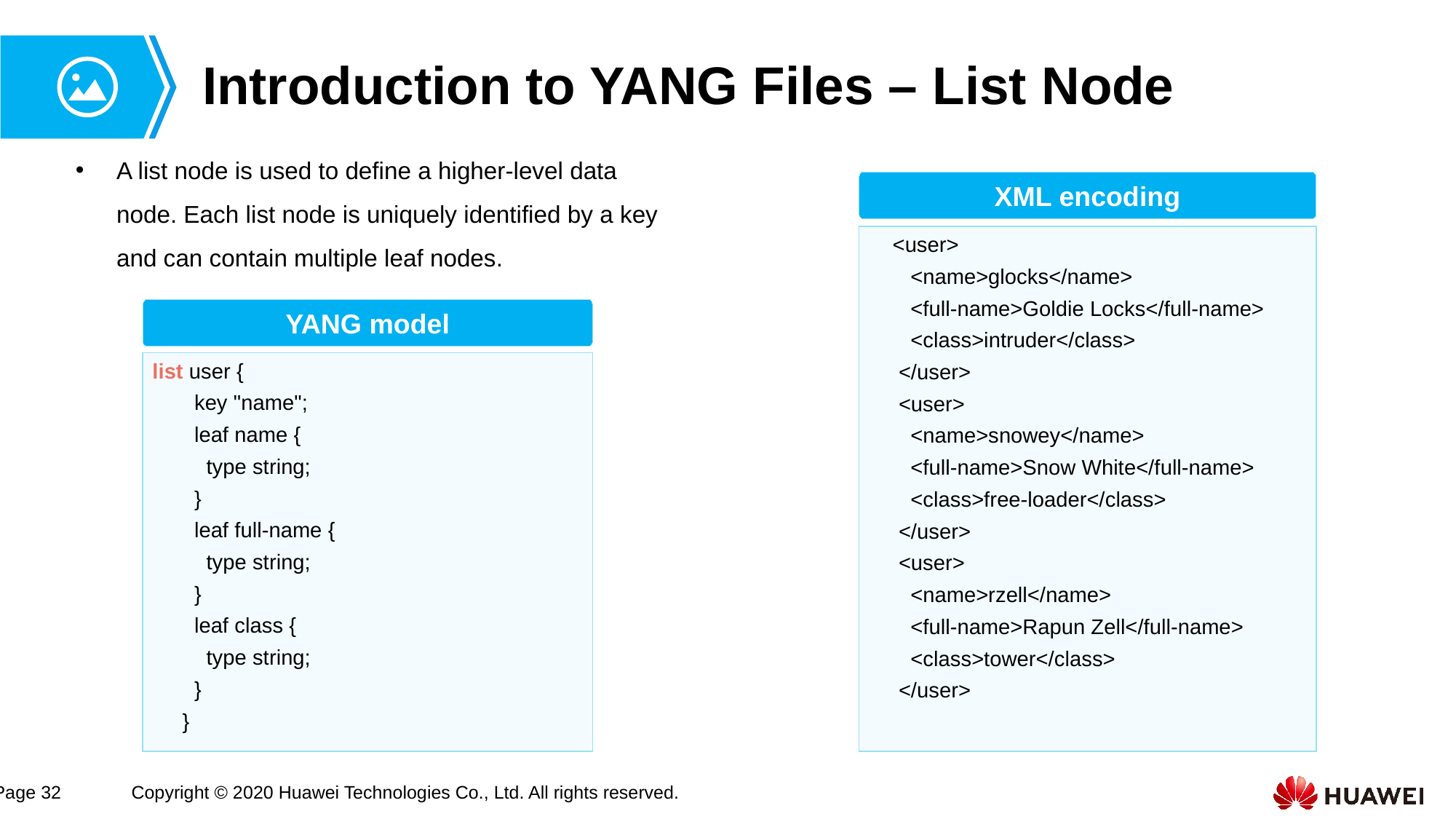

# Introduction to YANG Files – List Node
A list node is used to define a higher-level data node. Each list node is uniquely identified by a key and can contain multiple leaf nodes.
XML encoding

    <user>
       <name>glocks</name>
       <full-name>Goldie Locks</full-name>
       <class>intruder</class>
     </user>
     <user>
       <name>snowey</name>
       <full-name>Snow White</full-name>
       <class>free-loader</class>
     </user>
     <user>
       <name>rzell</name>
       <full-name>Rapun Zell</full-name>
       <class>tower</class>
     </user>
YANG model
list user {
       key "name";
       leaf name {
         type string;
       }
       leaf full-name {
         type string;
       }
       leaf class {
         type string;
       }
     }